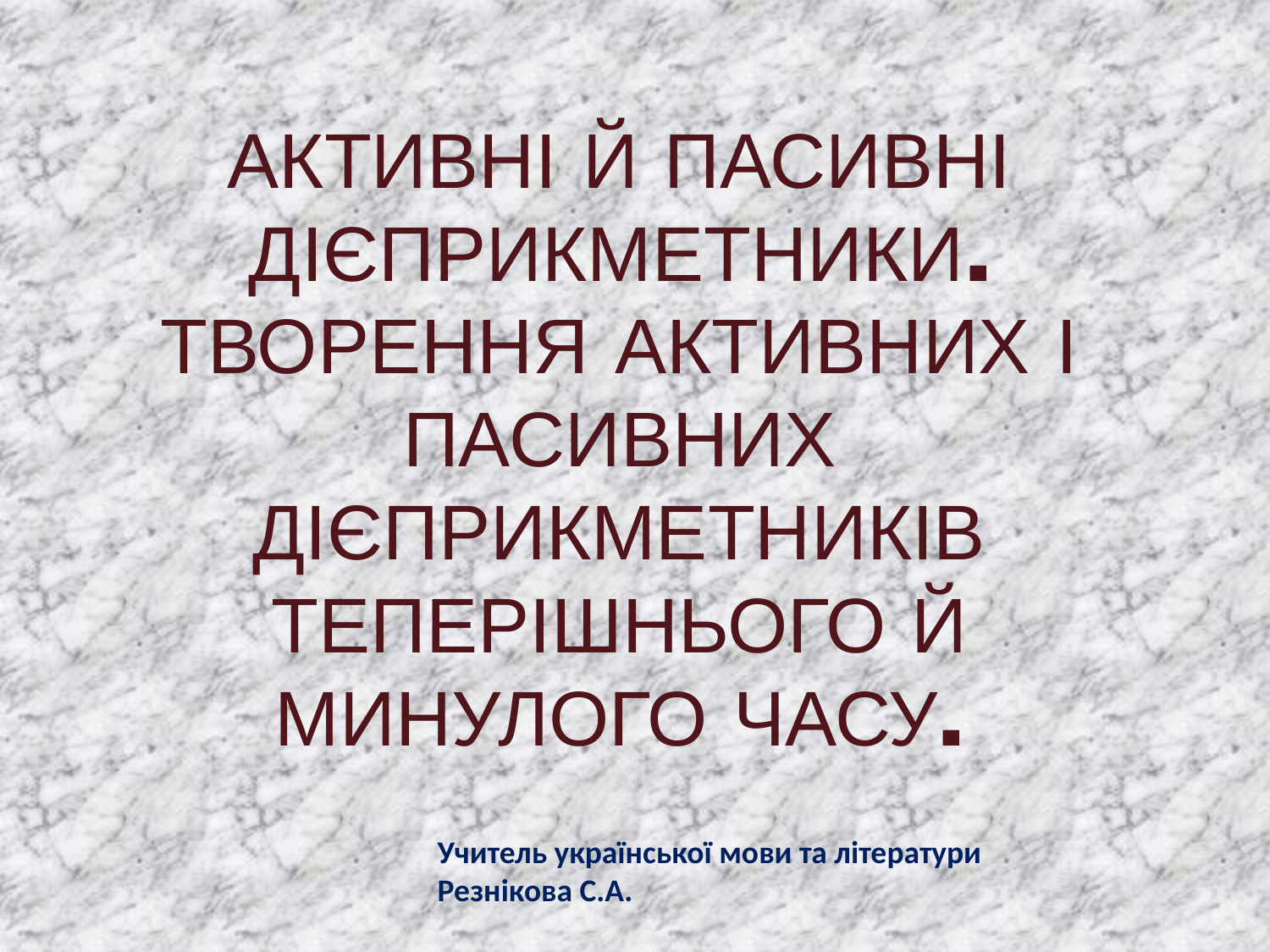

# АКТИВНІ Й ПАСИВНІ ДІЄПРИКМЕТНИКИ. ТВОРЕННЯ АКТИВНИХ І ПАСИВНИХ ДІЄПРИКМЕТНИКІВ ТЕПЕРІШНЬОГО Й МИНУЛОГО ЧАСУ.
Учитель української мови та літератури Резнікова С.А.